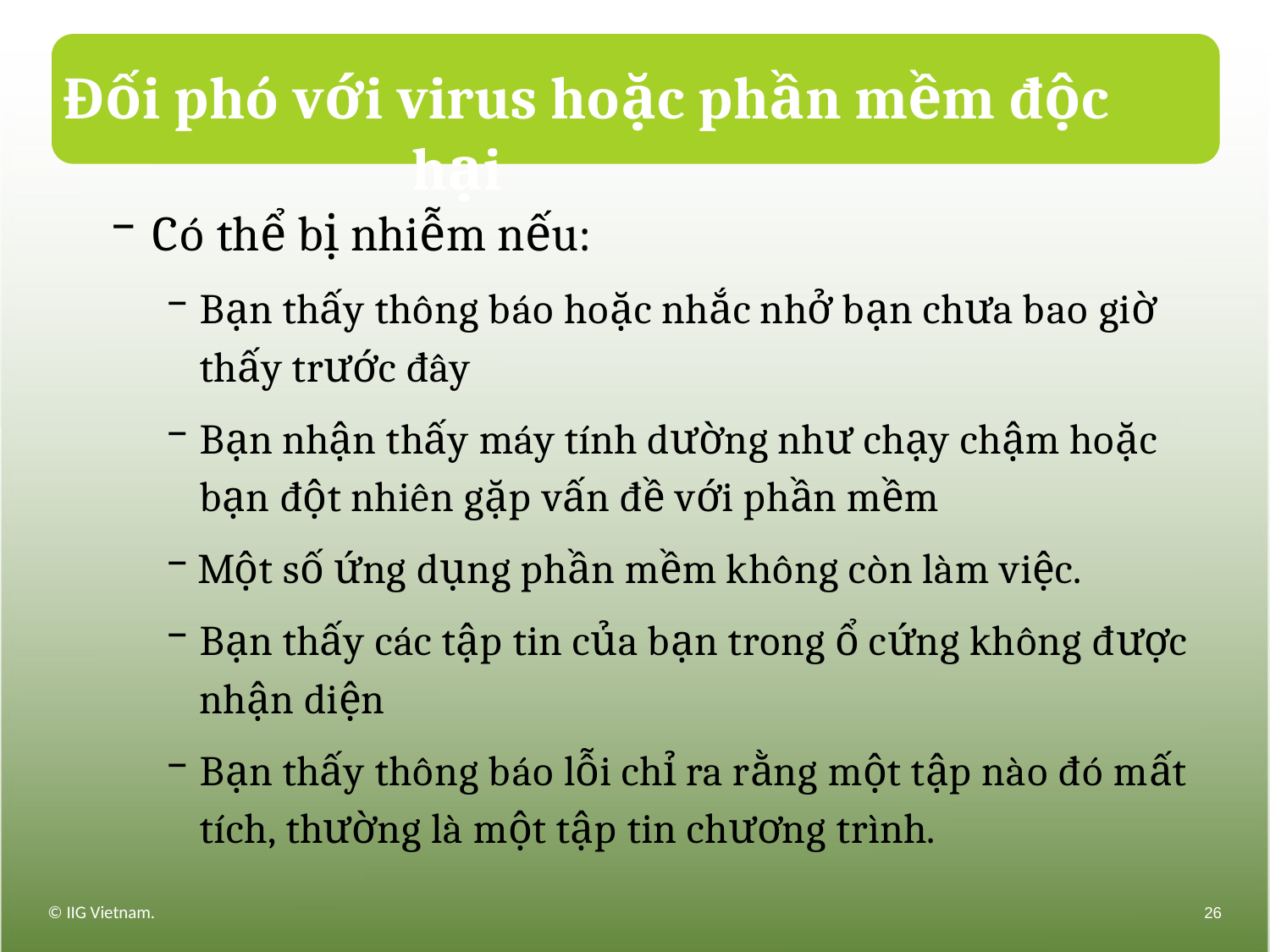

# Đối phó với virus hoặc phần mềm độc hại
Có thể bị nhiễm nếu:
Bạn thấy thông báo hoặc nhắc nhở bạn chưa bao giờ thấy trước đây
Bạn nhận thấy máy tính dường như chạy chậm hoặc bạn đột nhiên gặp vấn đề với phần mềm
Một số ứng dụng phần mềm không còn làm việc.
Bạn thấy các tập tin của bạn trong ổ cứng không được nhận diện
Bạn thấy thông báo lỗi chỉ ra rằng một tập nào đó mất tích, thường là một tập tin chương trình.
© IIG Vietnam.
26